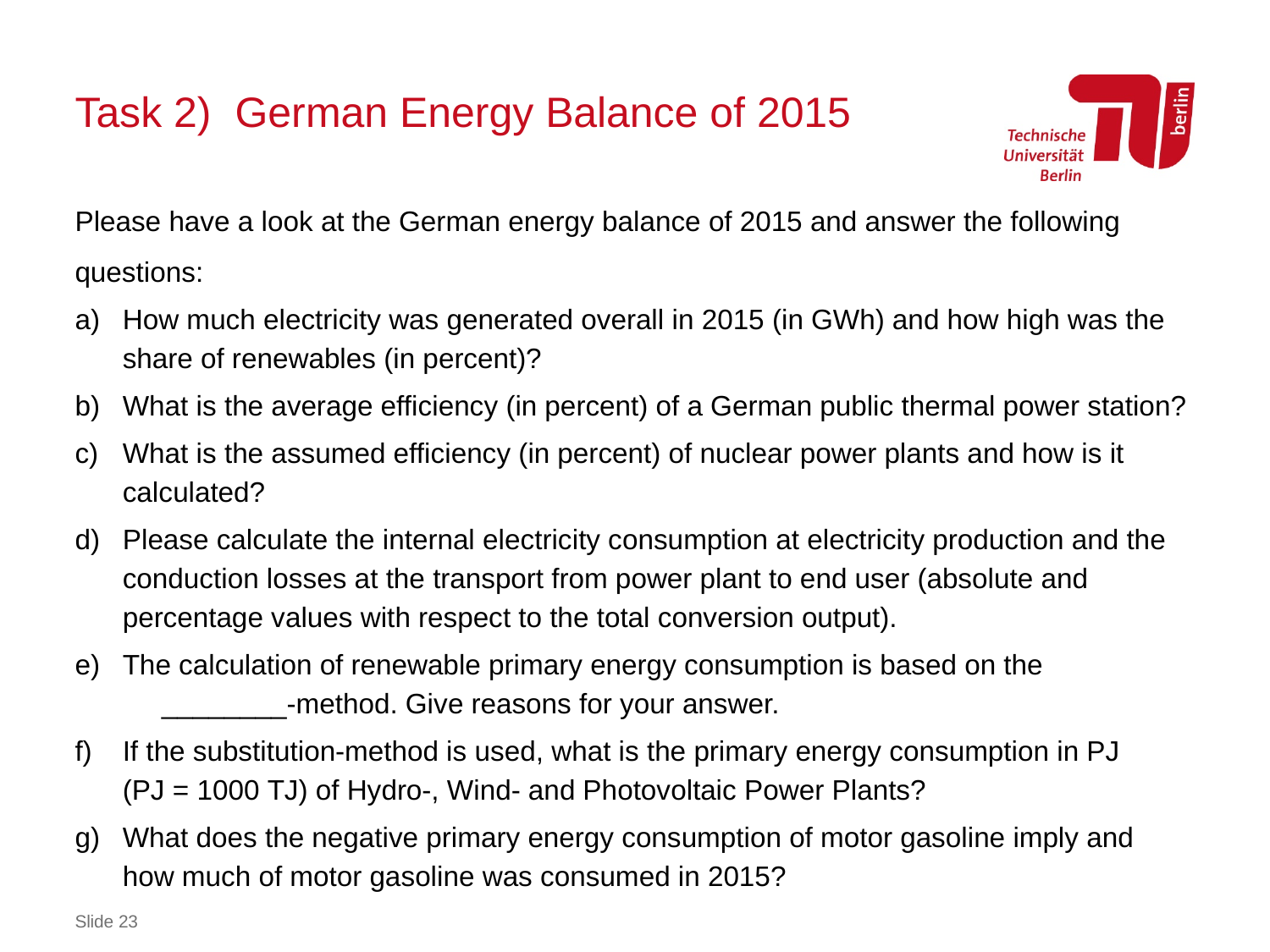

# Task 2)  German Energy Balance of 2015
Please have a look at the German energy balance of 2015 and answer the following questions:
How much electricity was generated overall in 2015 (in GWh) and how high was the share of renewables (in percent)?
What is the average efficiency (in percent) of a German public thermal power station?
What is the assumed efficiency (in percent) of nuclear power plants and how is it calculated?
Please calculate the internal electricity consumption at electricity production and the conduction losses at the transport from power plant to end user (absolute and percentage values with respect to the total conversion output).
The calculation of renewable primary energy consumption is based on the                         ________-method. Give reasons for your answer.
If the substitution-method is used, what is the primary energy consumption in PJ (PJ = 1000 TJ) of Hydro-, Wind- and Photovoltaic Power Plants?
What does the negative primary energy consumption of motor gasoline imply and how much of motor gasoline was consumed in 2015?
Slide 23